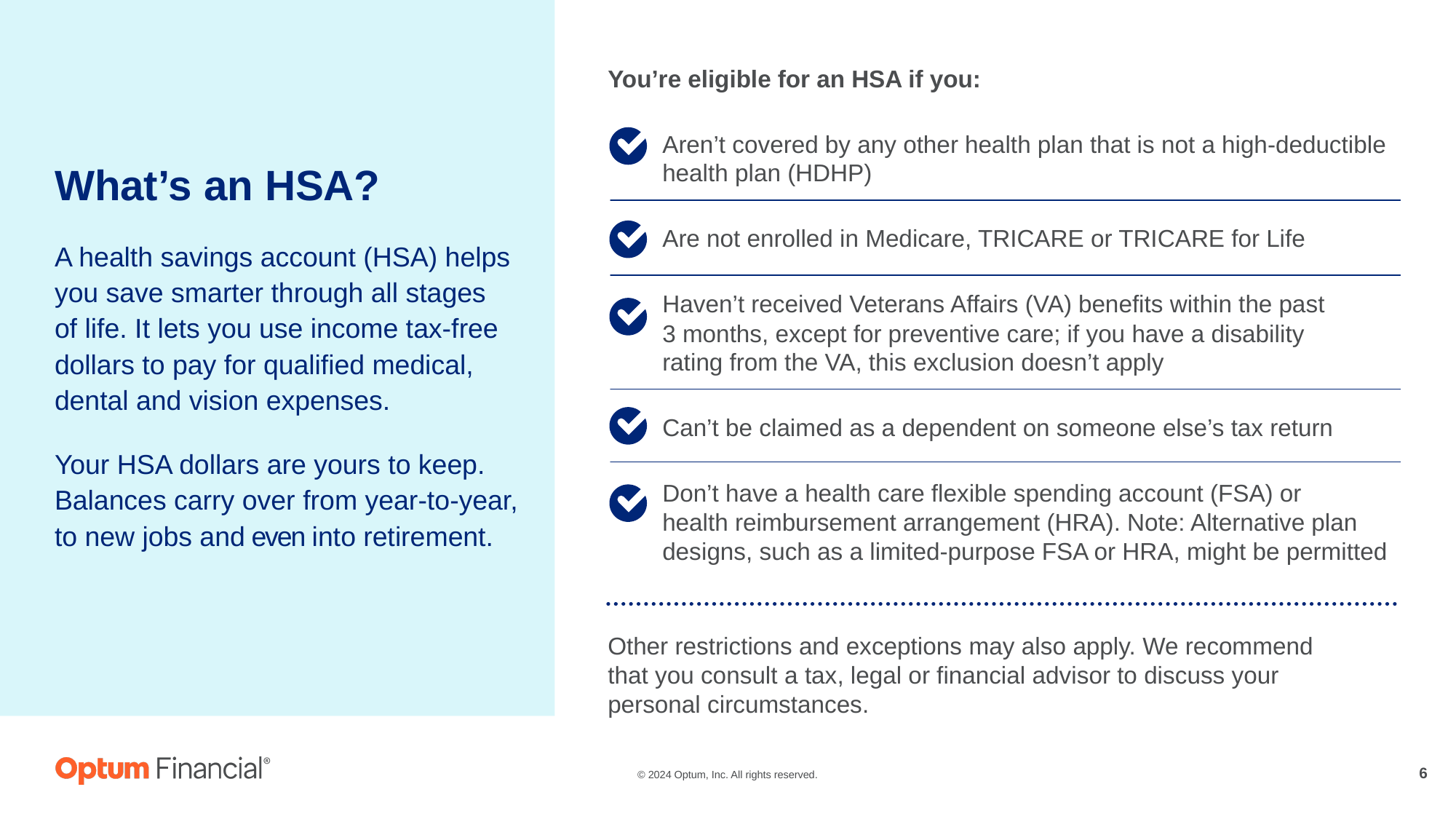

You’re eligible for an HSA if you:
Aren’t covered by any other health plan that is not a high-deductible health plan (HDHP)
Are not enrolled in Medicare, TRICARE or TRICARE for Life
Haven’t received Veterans Affairs (VA) benefits within the past
3 months, except for preventive care; if you have a disability
rating from the VA, this exclusion doesn’t apply
Can’t be claimed as a dependent on someone else’s tax return
Don’t have a health care flexible spending account (FSA) or
health reimbursement arrangement (HRA). Note: Alternative plan
designs, such as a limited-purpose FSA or HRA, might be permitted
Other restrictions and exceptions may also apply. We recommend
that you consult a tax, legal or financial advisor to discuss your
personal circumstances.

What’s an HSA?
A health savings account (HSA) helps you save smarter through all stages
of life. It lets you use income tax-free dollars to pay for qualified medical, dental and vision expenses.
Your HSA dollars are yours to keep. Balances carry over from year-to-year, to new jobs and even into retirement.